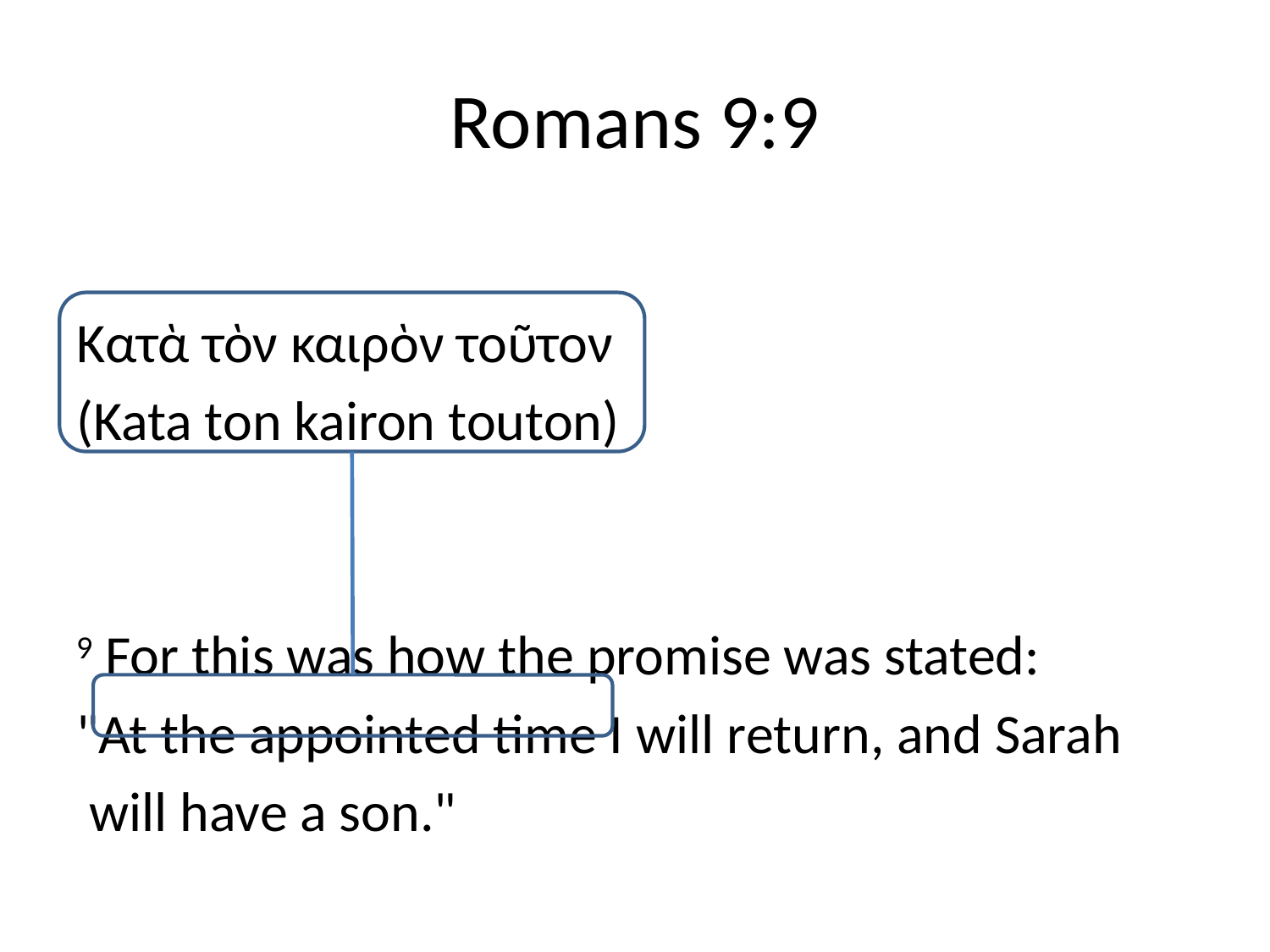

# Romans 9:9

Κατὰ τὸν καιρὸν τοῦτον
(Kata ton kairon touton)

9 For this was how the promise was stated:
"At the appointed time I will return, and Sarah
 will have a son."